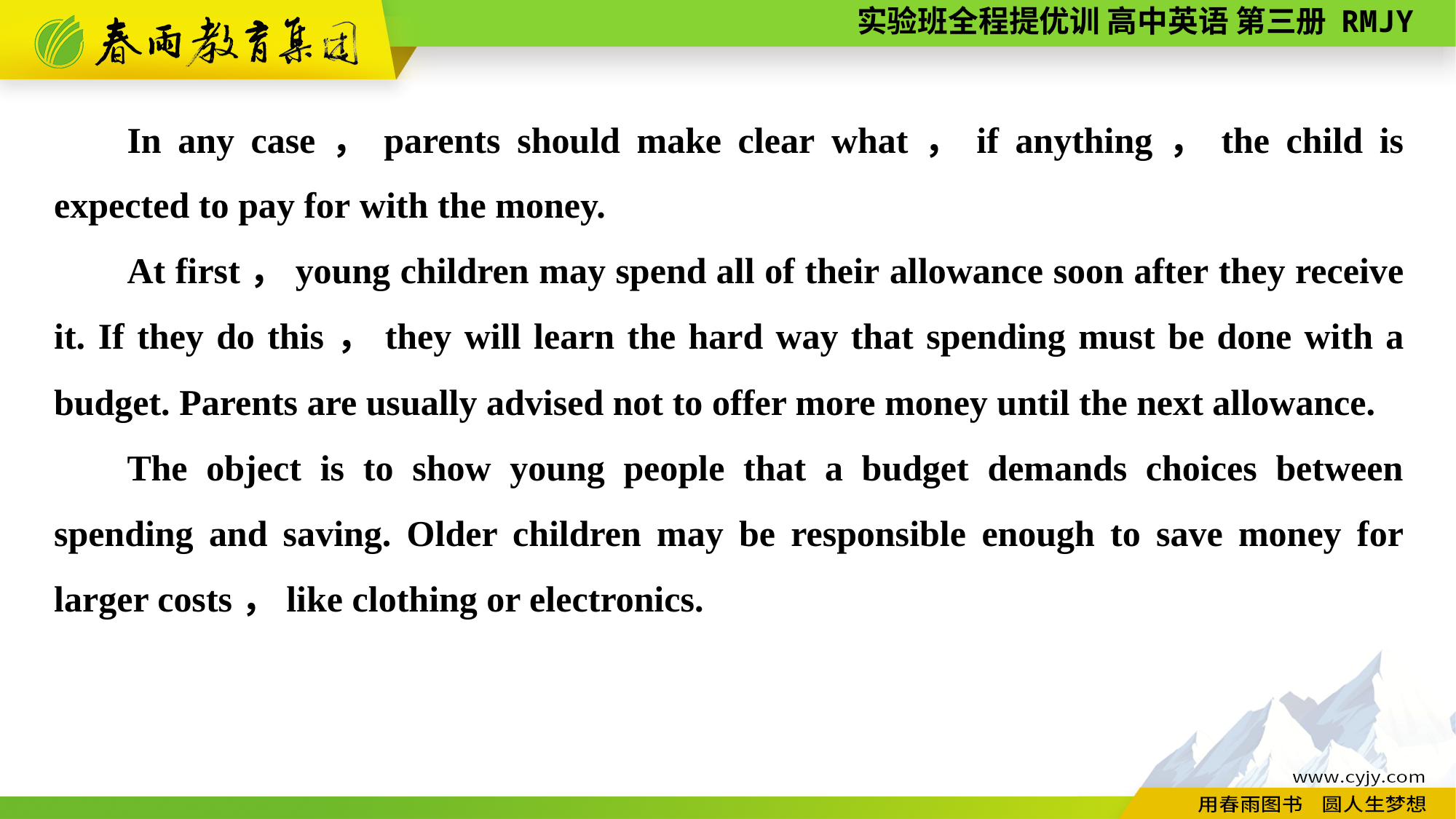

In any case，parents should make clear what，if anything，the child is expected to pay for with the money.
At first，young children may spend all of their allowance soon after they receive it. If they do this，they will learn the hard way that spending must be done with a budget. Parents are usually advised not to offer more money until the next allowance.
The object is to show young people that a budget demands choices between spending and saving. Older children may be responsible enough to save money for larger costs，like clothing or electronics.